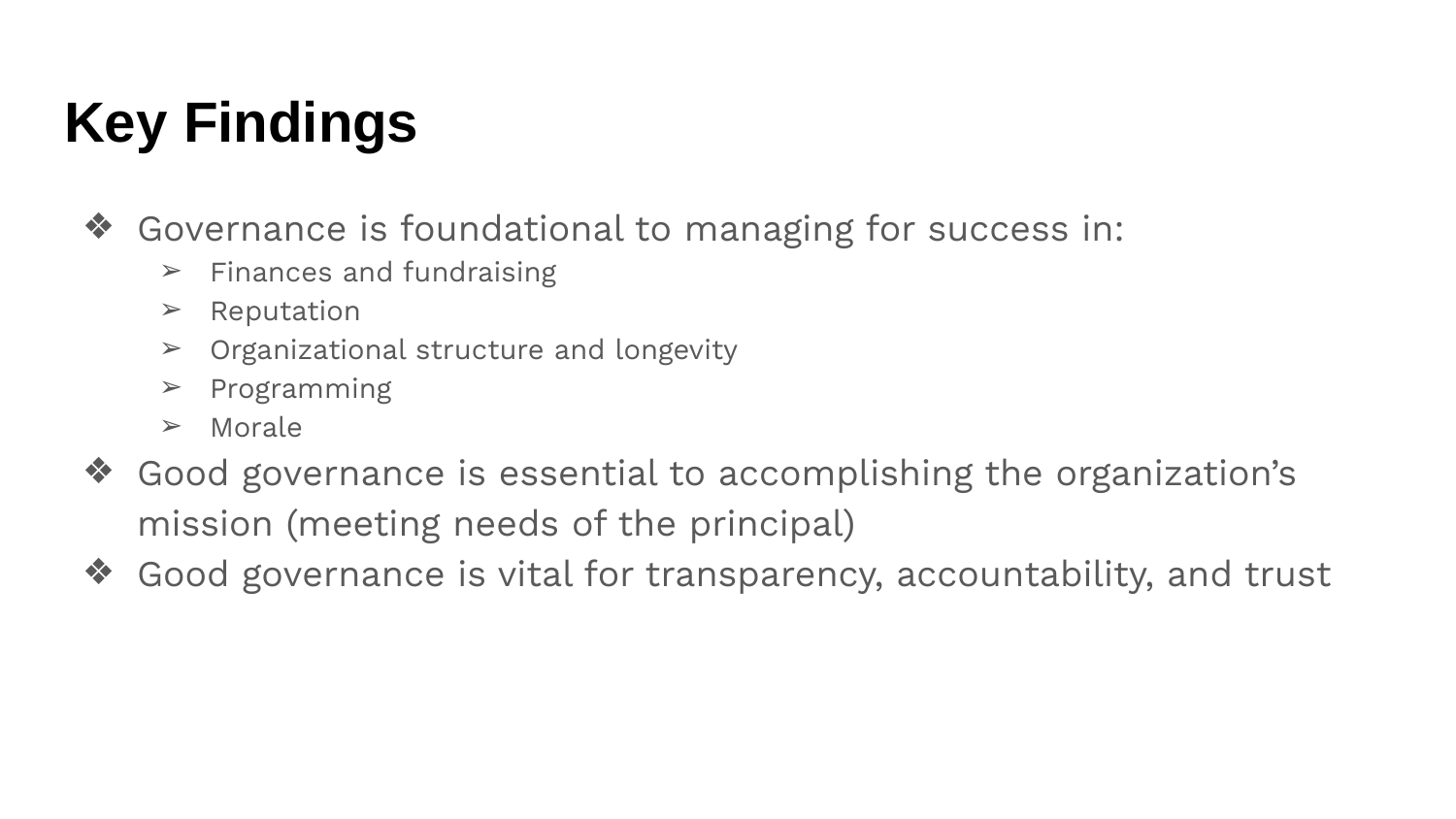

# Key Findings
Governance is foundational to managing for success in:
Finances and fundraising
Reputation
Organizational structure and longevity
Programming
Morale
Good governance is essential to accomplishing the organization’s mission (meeting needs of the principal)
Good governance is vital for transparency, accountability, and trust